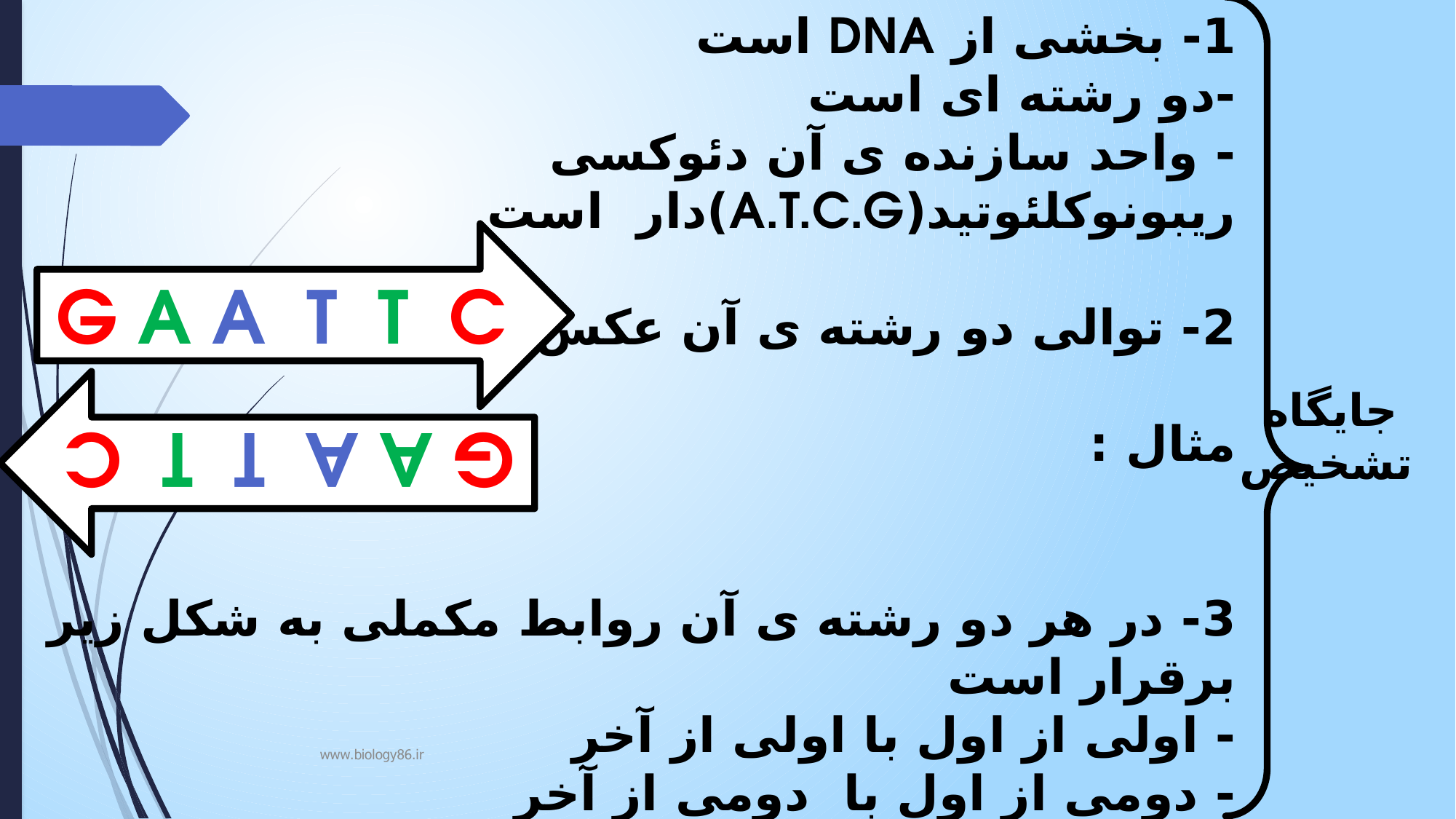

# جایگاه تشخیص
1- بخشی از DNA است
-دو رشته ای است
- واحد سازنده ی آن دئوکسی ریبونوکلئوتید(A.T.C.G)دار  است

2- توالی دو رشته ی آن عکس یکدیگرند

مثال :

3- در هر دو رشته ی آن روابط مکملی به شکل زیر برقرار است
- اولی از اول با اولی از آخر
- دومی از اول با  دومی از آخر
- و ....
مثلا در یکی از رشته های بالا به ترتیب GباC  - AباT - AباT
G A A  T  T  C
G A A  T  T  C
www.biology86.ir